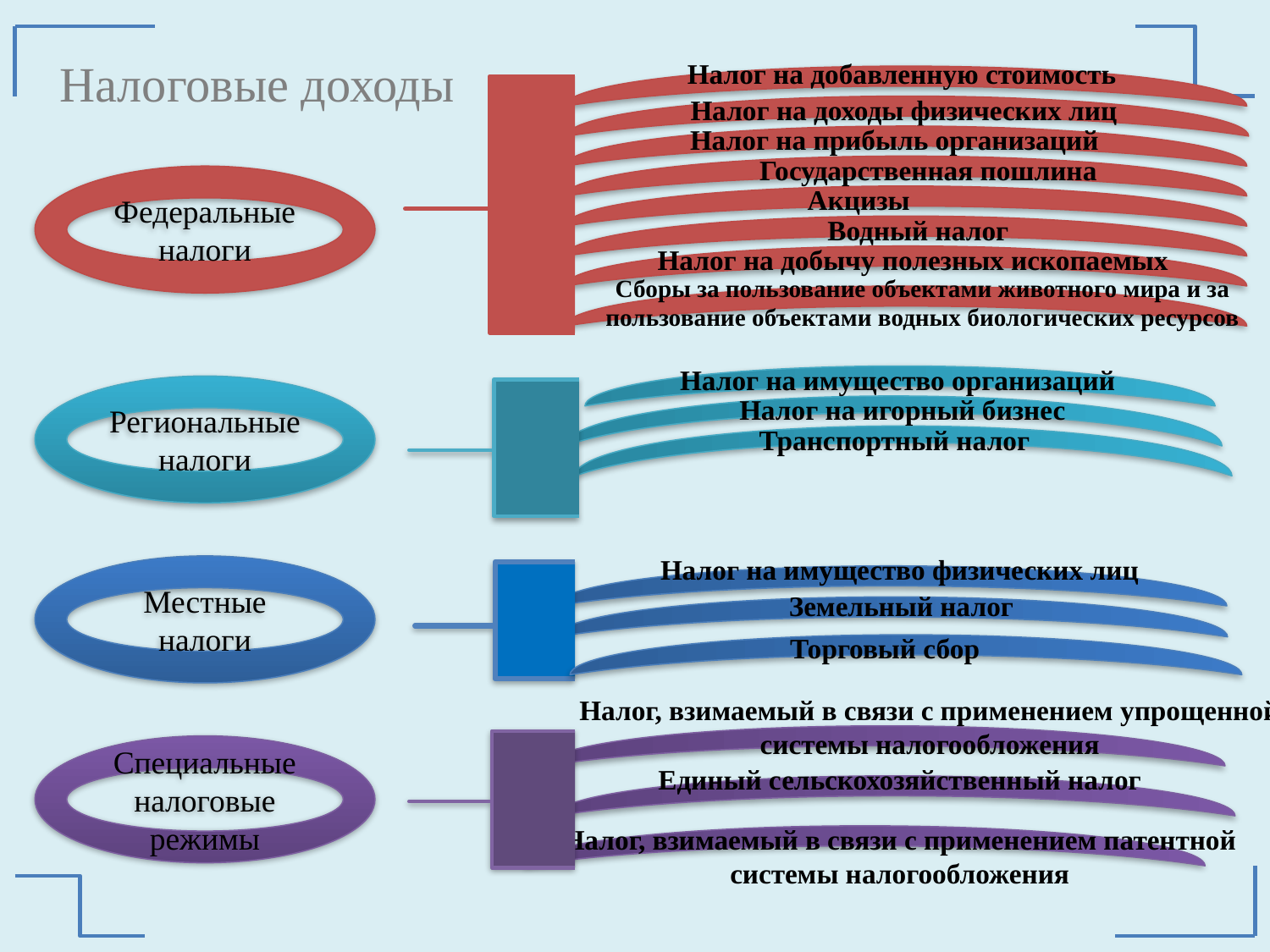

Налоговые доходы
 Налог на добавленную стоимость

Налог на доходы физических лиц

Налог на прибыль организаций

Государственная пошлина
Федеральные налоги
Акцизы
Водный налог
Налог на добычу полезных ископаемых

Сборы за пользование объектами животного мира и за пользование объектами водных биологических ресурсов

Налог на имущество организаций
Региональные налоги

Налог на игорный бизнес

Транспортный налог

Налог на имущество физических лиц
Местные
налоги

Земельный налог
Торговый сбор
Налог, взимаемый в связи с применением упрощенной системы налогообложения

Специальные налоговые режимы
Единый сельскохозяйственный налог
Налог, взимаемый в связи с применением патентной системы налогообложения